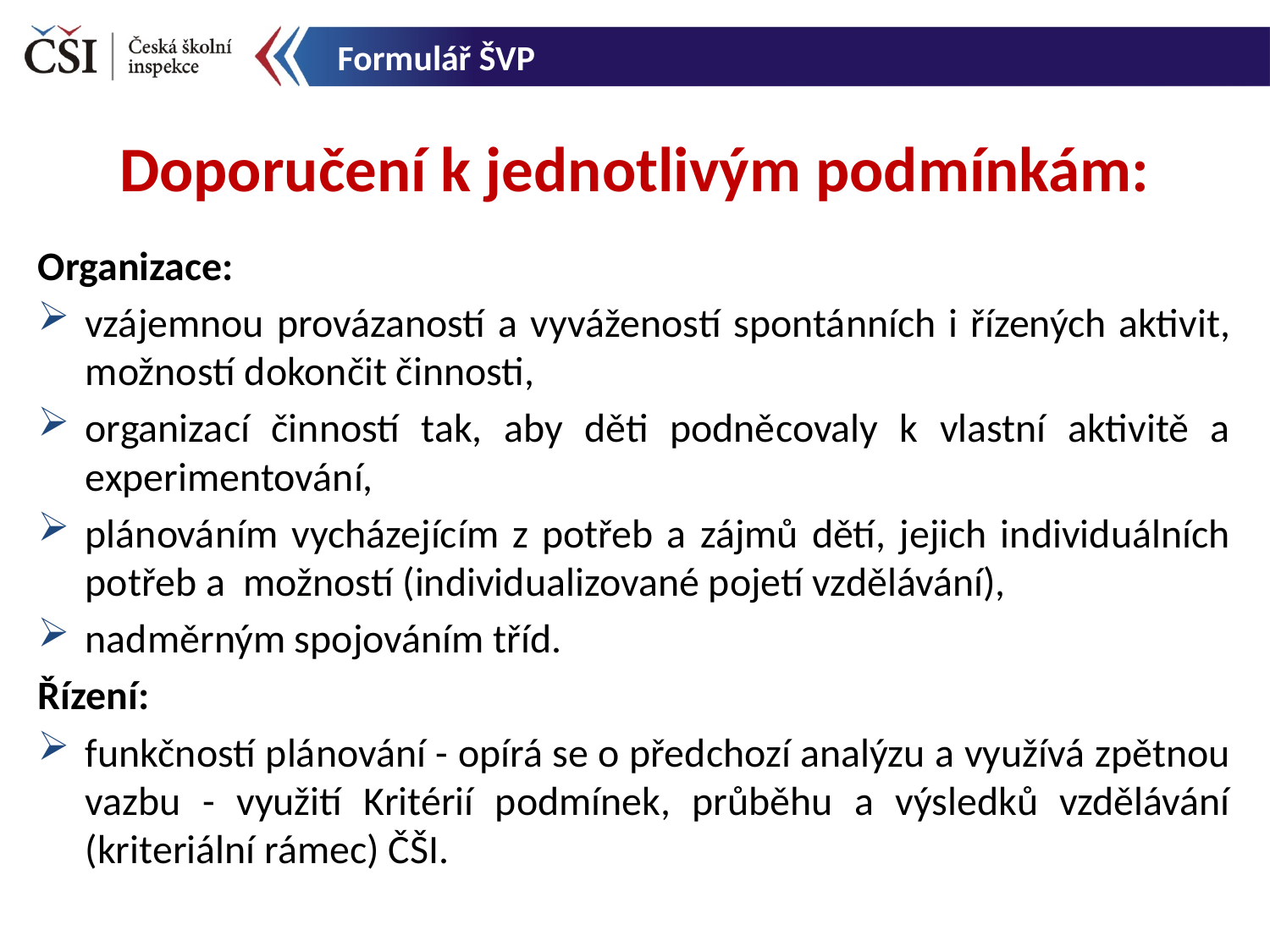

Formulář ŠVP
Doporučení k jednotlivým podmínkám:
Organizace:
vzájemnou provázaností a vyvážeností spontánních i řízených aktivit, možností dokončit činnosti,
organizací činností tak, aby děti podněcovaly k vlastní aktivitě a experimentování,
plánováním vycházejícím z potřeb a zájmů dětí, jejich individuálních potřeb a  možností (individualizované pojetí vzdělávání),
nadměrným spojováním tříd.
Řízení:
funkčností plánování - opírá se o předchozí analýzu a využívá zpětnou vazbu - využití Kritérií podmínek, průběhu a výsledků vzdělávání (kriteriální rámec) ČŠI.